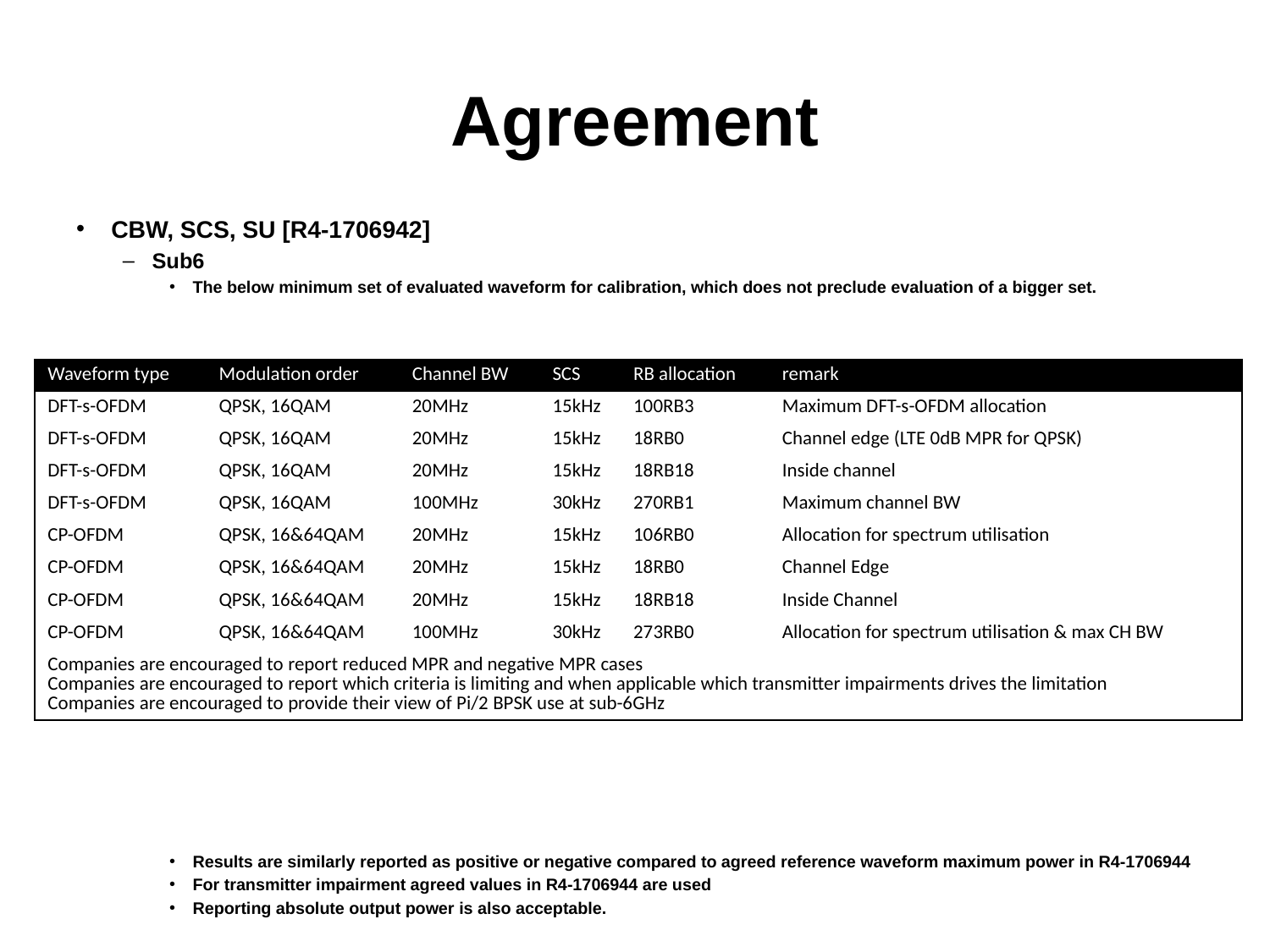

# Agreement
CBW, SCS, SU [R4-1706942]
Sub6
The below minimum set of evaluated waveform for calibration, which does not preclude evaluation of a bigger set.

Results are similarly reported as positive or negative compared to agreed reference waveform maximum power in R4-1706944
For transmitter impairment agreed values in R4-1706944 are used
Reporting absolute output power is also acceptable.

| Waveform type | Modulation order | Channel BW | SCS | RB allocation | remark |
| --- | --- | --- | --- | --- | --- |
| DFT-s-OFDM | QPSK, 16QAM | 20MHz | 15kHz | 100RB3 | Maximum DFT-s-OFDM allocation |
| DFT-s-OFDM | QPSK, 16QAM | 20MHz | 15kHz | 18RB0 | Channel edge (LTE 0dB MPR for QPSK) |
| DFT-s-OFDM | QPSK, 16QAM | 20MHz | 15kHz | 18RB18 | Inside channel |
| DFT-s-OFDM | QPSK, 16QAM | 100MHz | 30kHz | 270RB1 | Maximum channel BW |
| CP-OFDM | QPSK, 16&64QAM | 20MHz | 15kHz | 106RB0 | Allocation for spectrum utilisation |
| CP-OFDM | QPSK, 16&64QAM | 20MHz | 15kHz | 18RB0 | Channel Edge |
| CP-OFDM | QPSK, 16&64QAM | 20MHz | 15kHz | 18RB18 | Inside Channel |
| CP-OFDM | QPSK, 16&64QAM | 100MHz | 30kHz | 273RB0 | Allocation for spectrum utilisation & max CH BW |
| Companies are encouraged to report reduced MPR and negative MPR cases Companies are encouraged to report which criteria is limiting and when applicable which transmitter impairments drives the limitation Companies are encouraged to provide their view of Pi/2 BPSK use at sub-6GHz |  |  |  |  |  |